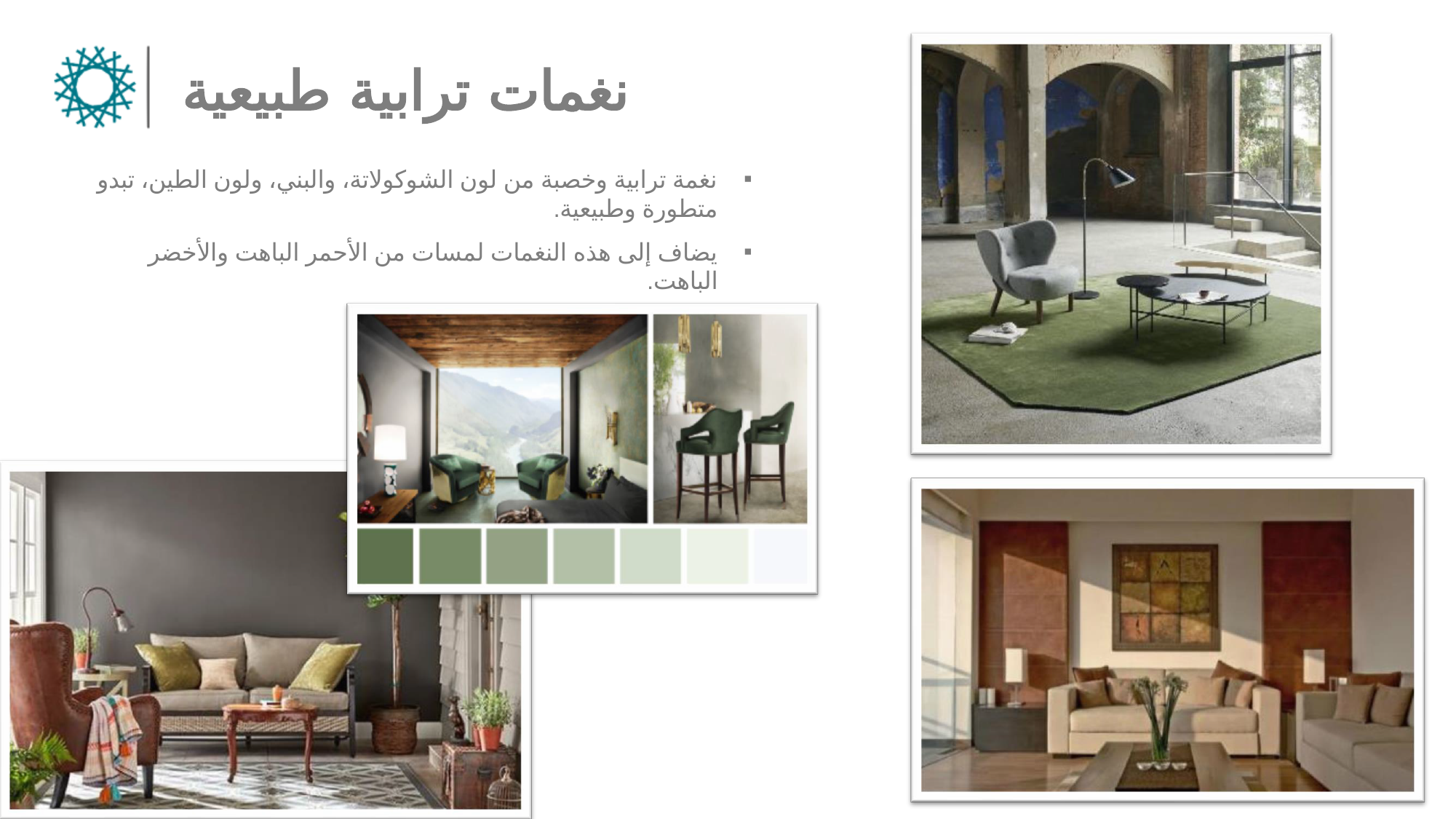

نغمات ترابية طبيعية
نغمة ترابية وخصبة من لون الشوكولاتة، والبني، ولون الطين، تبدو متطورة وطبيعية.

يضاف إلى هذه النغمات لمسات من الأحمر الباهت والأخضر الباهت.